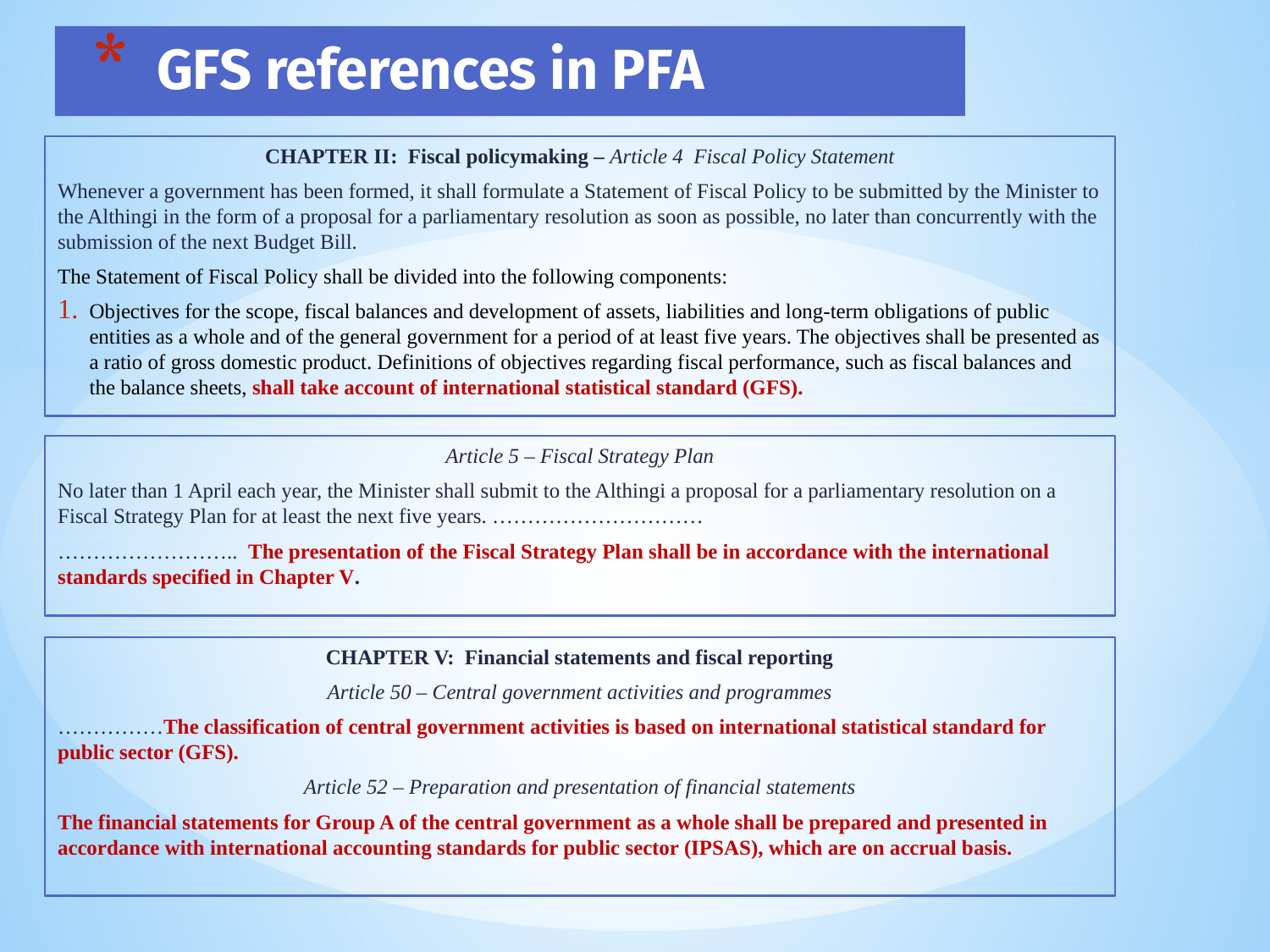

# GFS references in PFA
CHAPTER II:  Fiscal policymaking – Article 4  Fiscal Policy Statement
Whenever a government has been formed, it shall formulate a Statement of Fiscal Policy to be submitted by the Minister to the Althingi in the form of a proposal for a parliamentary resolution as soon as possible, no later than concurrently with the submission of the next Budget Bill.
The Statement of Fiscal Policy shall be divided into the following components:
Objectives for the scope, fiscal balances and development of assets, liabilities and long-term obligations of public entities as a whole and of the general government for a period of at least five years. The objectives shall be presented as a ratio of gross domestic product. Definitions of objectives regarding fiscal performance, such as fiscal balances and the balance sheets, shall take account of international statistical standard (GFS).

Article 5 – Fiscal Strategy Plan
No later than 1 April each year, the Minister shall submit to the Althingi a proposal for a parliamentary resolution on a Fiscal Strategy Plan for at least the next five years. …………………………
……………………..  The presentation of the Fiscal Strategy Plan shall be in accordance with the international standards specified in Chapter V.

CHAPTER V:  Financial statements and fiscal reporting
Article 50 – Central government activities and programmes
……………The classification of central government activities is based on international statistical standard for public sector (GFS).
Article 52 – Preparation and presentation of financial statements
The financial statements for Group A of the central government as a whole shall be prepared and presented in accordance with international accounting standards for public sector (IPSAS), which are on accrual basis.